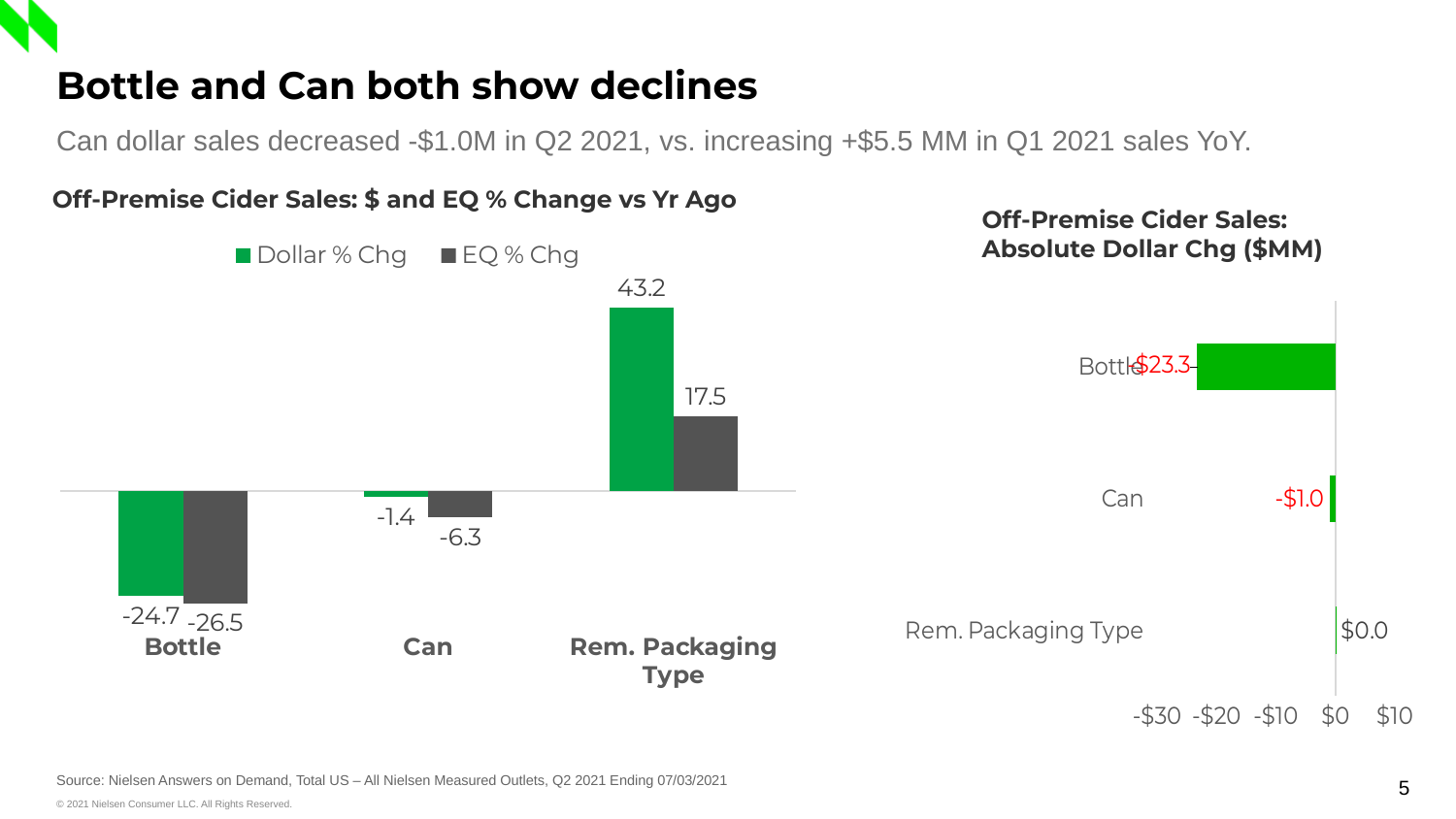

Bottle and Can both show declines
Can dollar sales decreased -$1.0M in Q2 2021, vs. increasing +$5.5 MM in Q1 2021 sales YoY.
Off-Premise Cider Sales: $ and EQ % Change vs Yr Ago
Off-Premise Cider Sales: Absolute Dollar Chg ($MM)

### Chart

| Category | Dollar % Chg | EQ % Chg |
|---|---|---|
| Bottle | -24.716 | -26.49 |
| Can | -1.441 | -6.303 |
| Rem. Packaging Type | 43.244 | 17.529 |

### Chart

| Category | Absolute $ Chg (MM) |
|---|---|
| Rem. Packaging Type | 0.016247041194689782 |
| Can | -1.0 |
| Bottle | -23.3 |
5
Source: Nielsen Answers on Demand, Total US – All Nielsen Measured Outlets, Q2 2021 Ending 07/03/2021